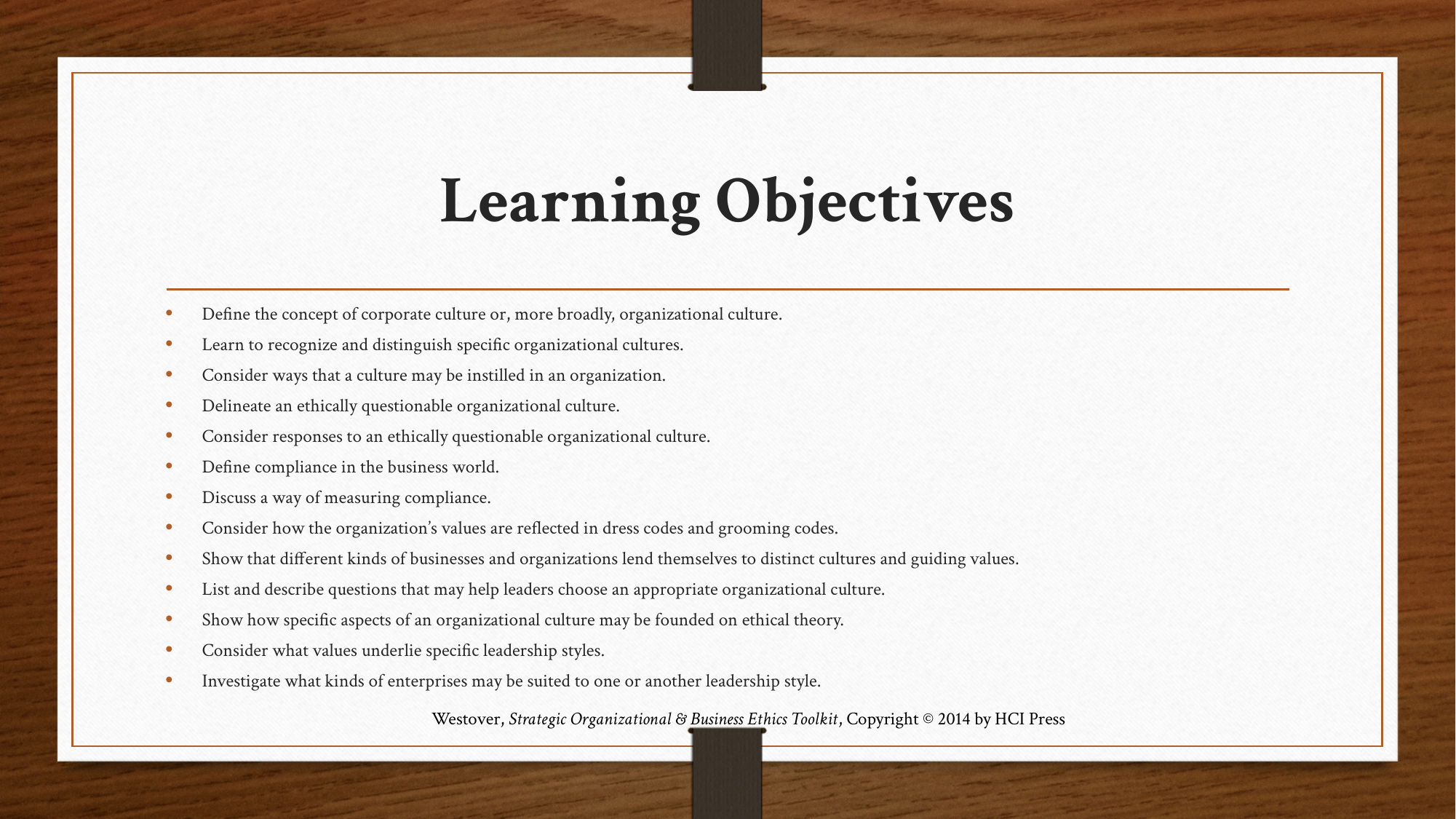

# Learning Objectives
Define the concept of corporate culture or, more broadly, organizational culture.
Learn to recognize and distinguish specific organizational cultures.
Consider ways that a culture may be instilled in an organization.
Delineate an ethically questionable organizational culture.
Consider responses to an ethically questionable organizational culture.
Define compliance in the business world.
Discuss a way of measuring compliance.
Consider how the organization’s values are reflected in dress codes and grooming codes.
Show that different kinds of businesses and organizations lend themselves to distinct cultures and guiding values.
List and describe questions that may help leaders choose an appropriate organizational culture.
Show how specific aspects of an organizational culture may be founded on ethical theory.
Consider what values underlie specific leadership styles.
Investigate what kinds of enterprises may be suited to one or another leadership style.
Westover, Strategic Organizational & Business Ethics Toolkit, Copyright © 2014 by HCI Press